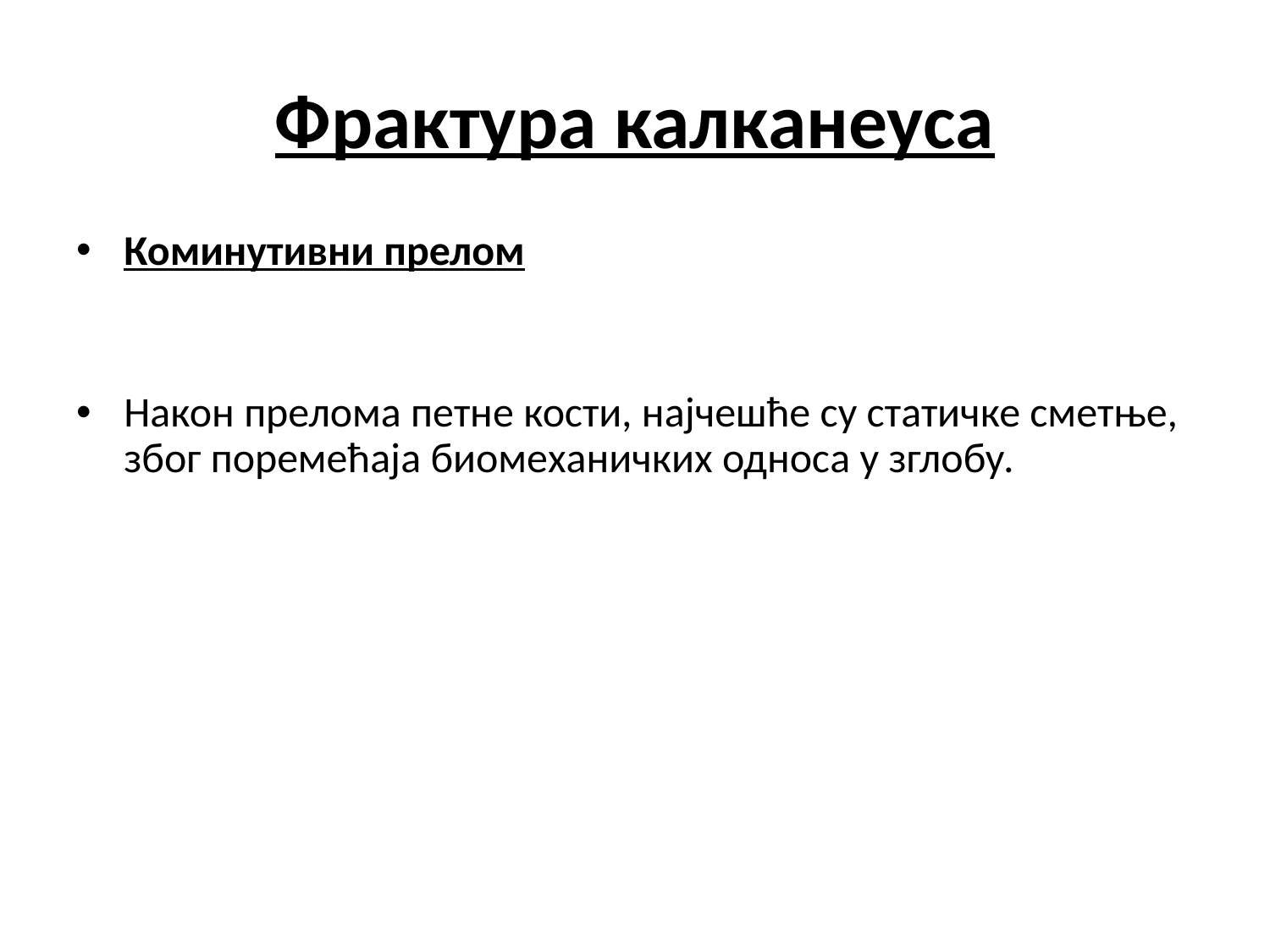

# Фрактура калканеуса
Коминутивни прелом

Након прелома петне кости, најчешће су статичке сметње, због поремећаја биомеханичких односа у зглобу.